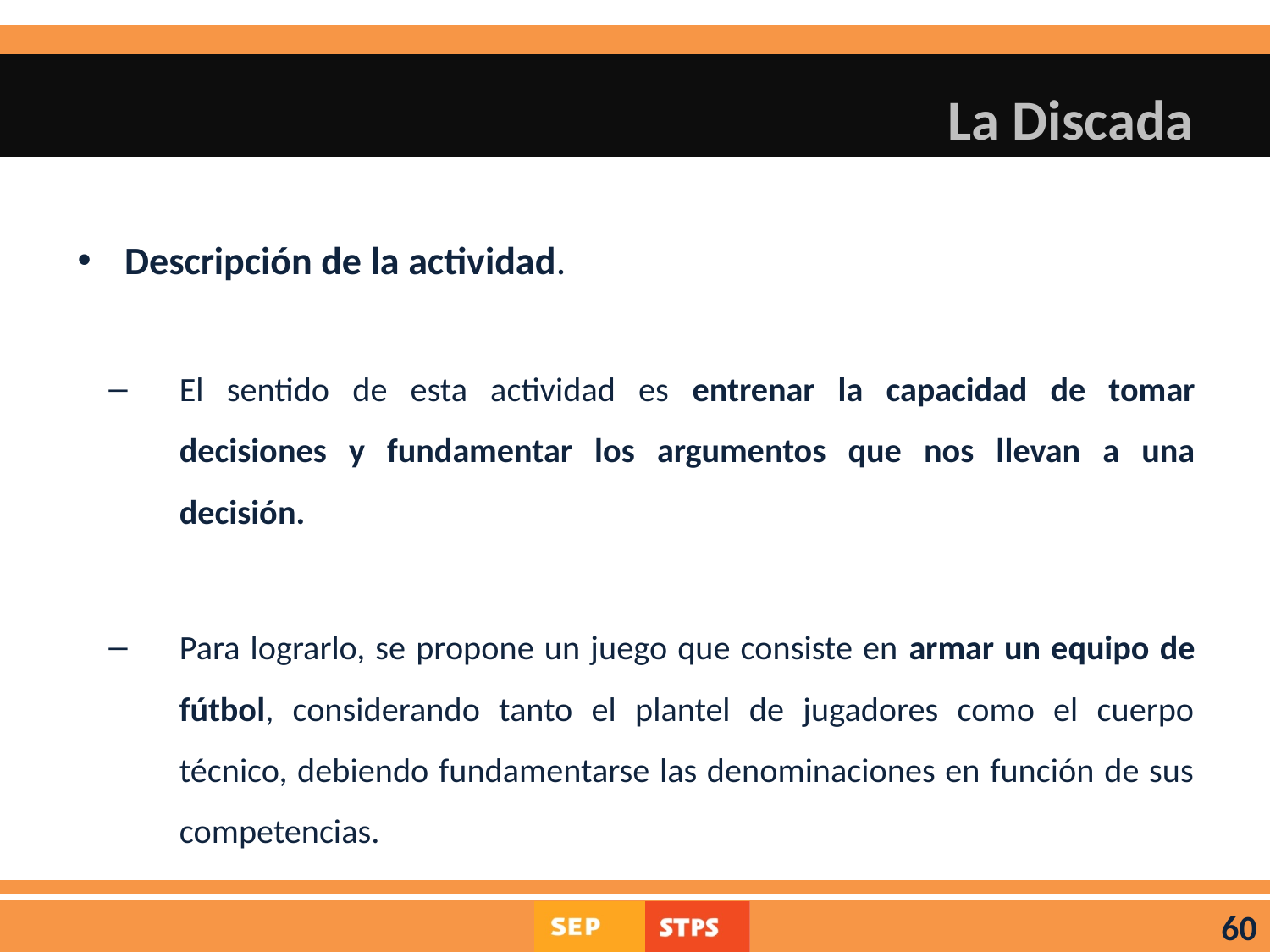

# La Discada
Descripción de la actividad.

El sentido de esta actividad es entrenar la capacidad de tomar decisiones y fundamentar los argumentos que nos llevan a una decisión.

Para lograrlo, se propone un juego que consiste en armar un equipo de fútbol, considerando tanto el plantel de jugadores como el cuerpo técnico, debiendo fundamentarse las denominaciones en función de sus competencias.
60